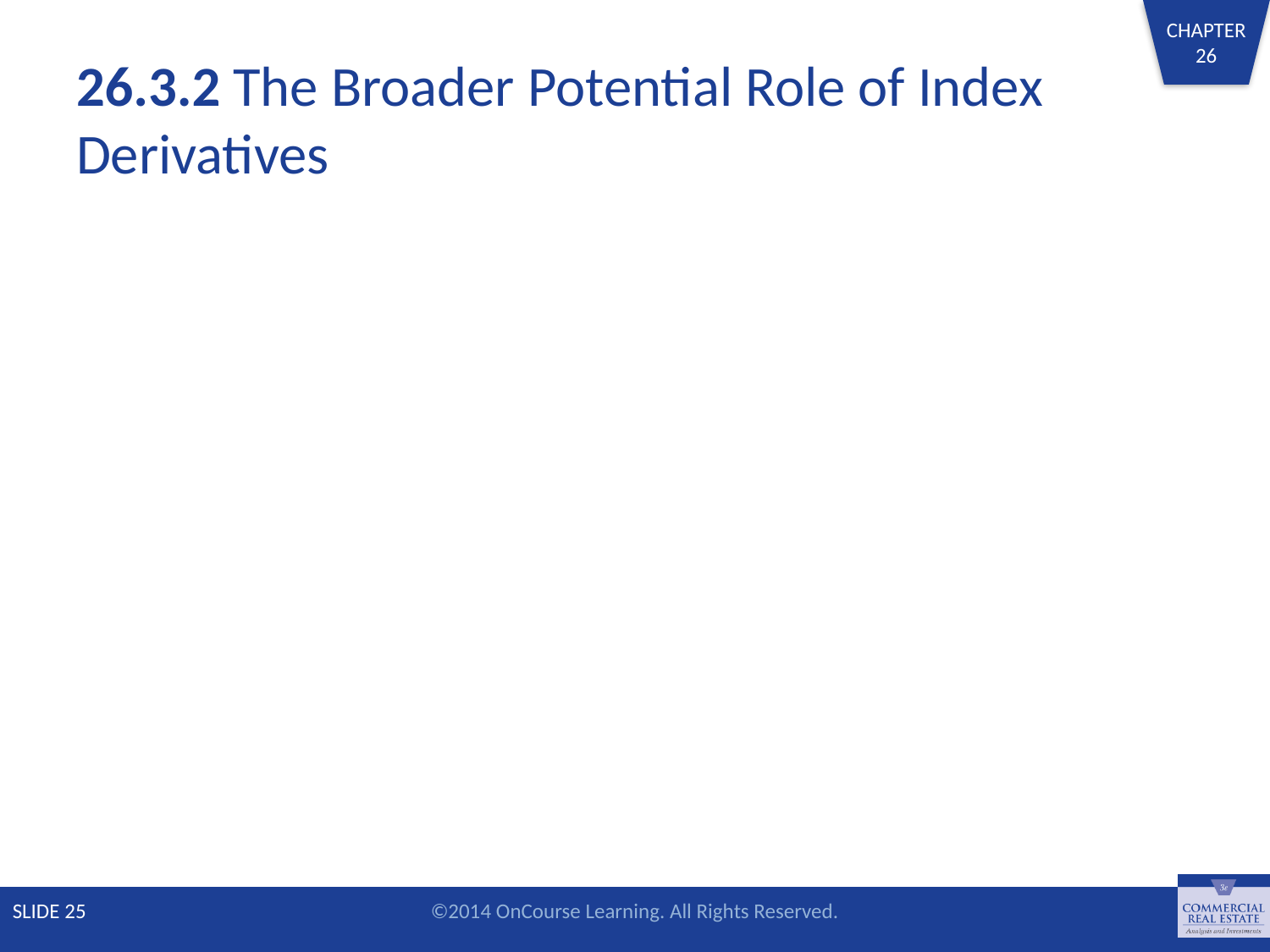

# 26.3.2 The Broader Potential Role of Index Derivatives

SLIDE 25